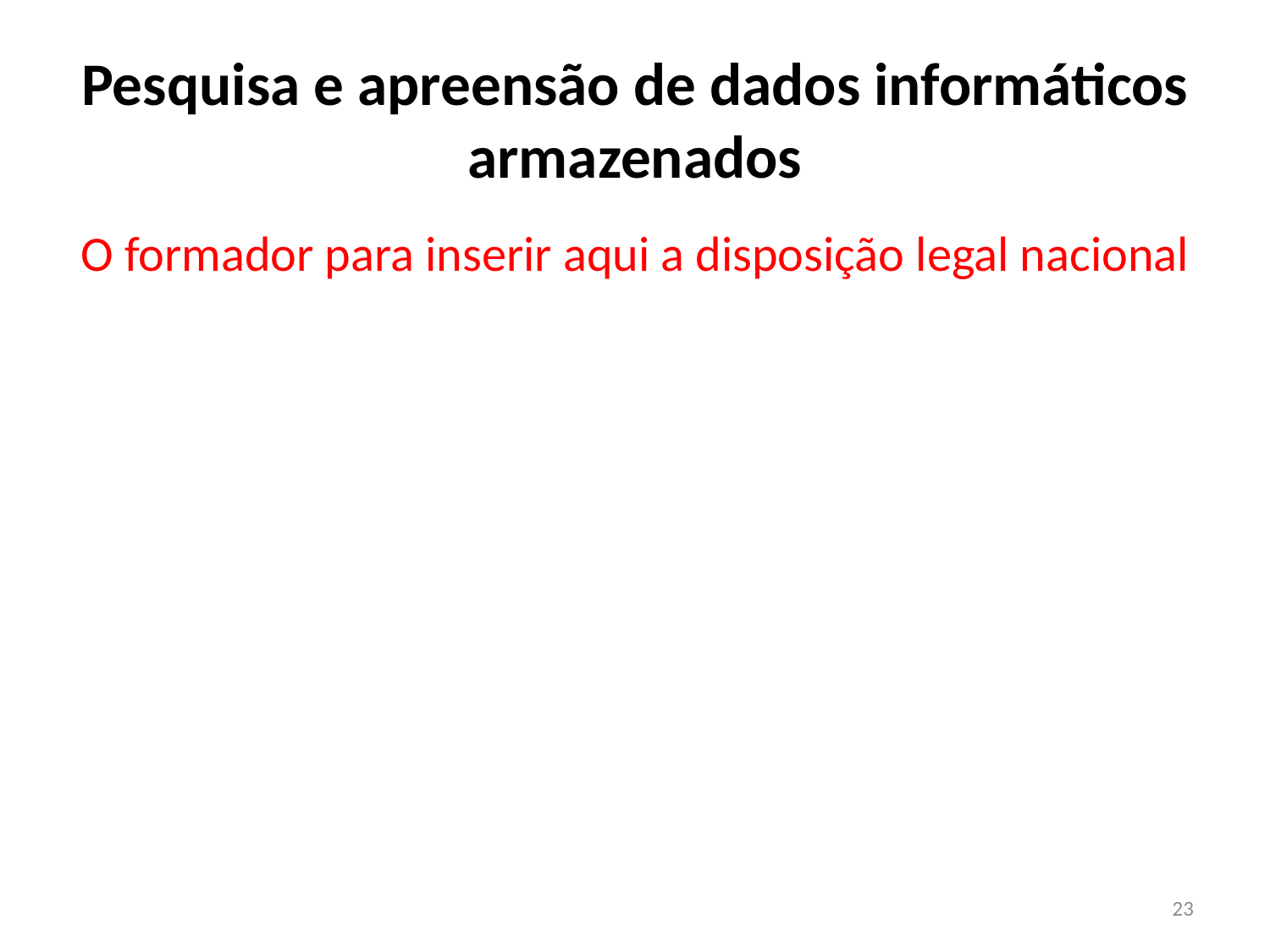

# Pesquisa e apreensão de dados informáticos armazenados
O formador para inserir aqui a disposição legal nacional
23